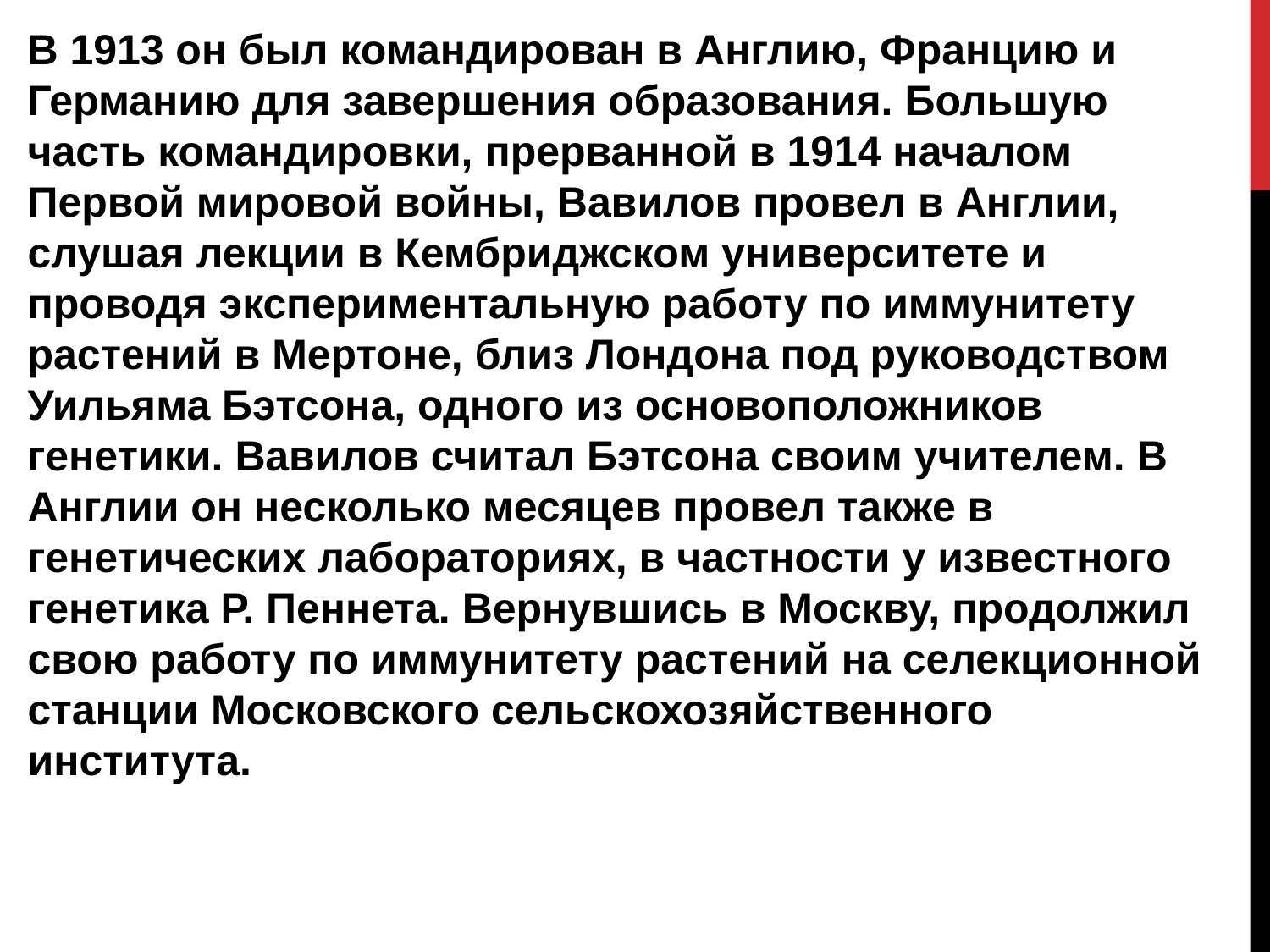

В 1913 он был командирован в Англию, Францию и Германию для завершения образования. Большую часть командировки, прерванной в 1914 началом Первой мировой войны, Вавилов провел в Англии, слушая лекции в Кембриджском университете и проводя экспериментальную работу по иммунитету растений в Мертоне, близ Лондона под руководством Уильяма Бэтсона, одного из основоположников генетики. Вавилов считал Бэтсона своим учителем. В Англии он несколько месяцев провел также в генетических лабораториях, в частности у известного генетика Р. Пеннета. Вернувшись в Москву, продолжил свою работу по иммунитету растений на селекционной станции Московского сельскохозяйственного института.
#